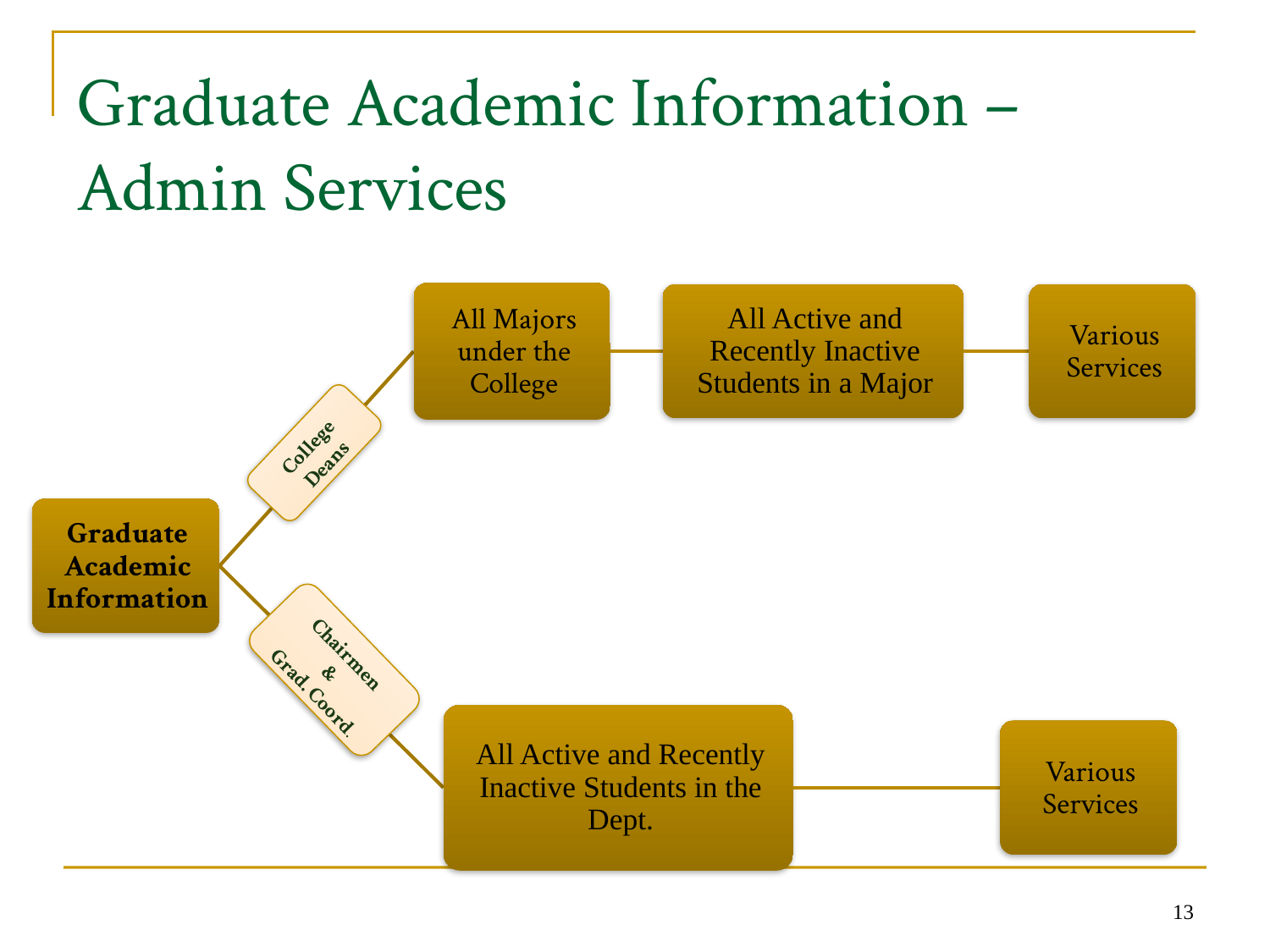

# Graduate Academic Information – Admin Services
Graduate Academic Information

All Majors under the College

All Active and Recently Inactive Students in a Major

Various Services

All Active and Recently Inactive Students in the Dept.

Various Services
College Deans
Chairmen
&
 Grad. Coord.
13